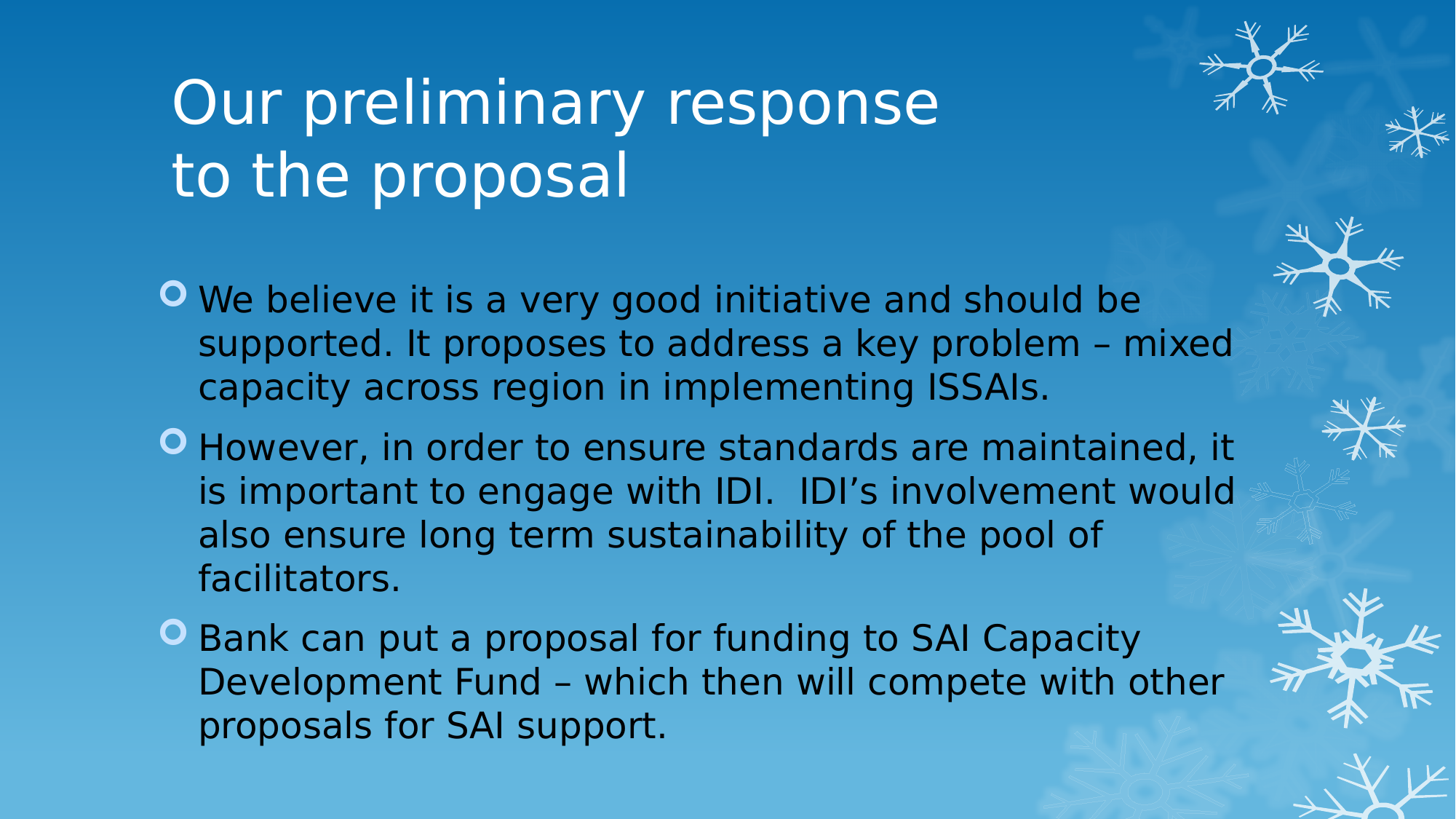

# Our preliminary response to the proposal
We believe it is a very good initiative and should be supported. It proposes to address a key problem – mixed capacity across region in implementing ISSAIs.
However, in order to ensure standards are maintained, it is important to engage with IDI.  IDI’s involvement would also ensure long term sustainability of the pool of facilitators.
Bank can put a proposal for funding to SAI Capacity Development Fund – which then will compete with other proposals for SAI support.